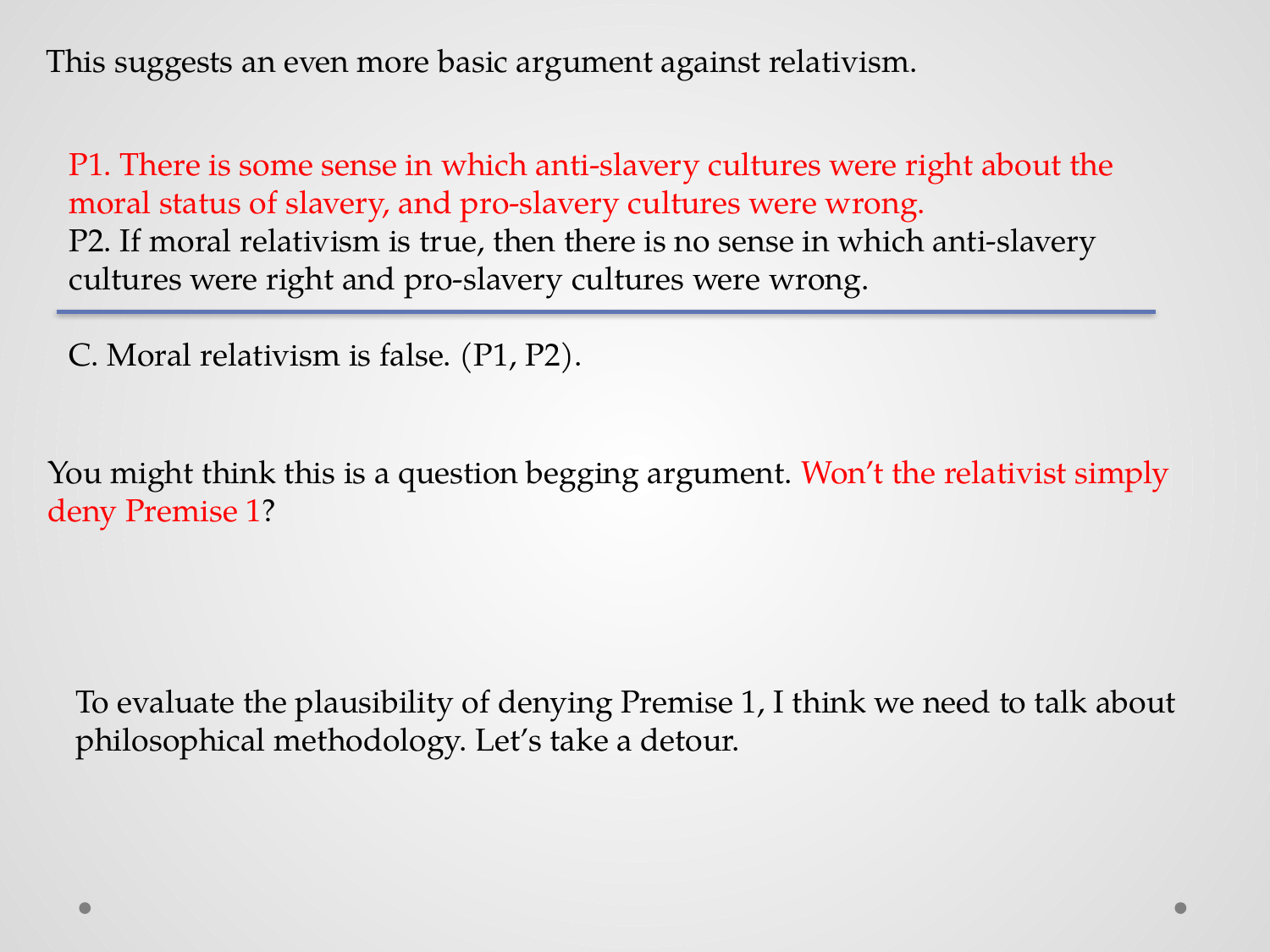

This suggests an even more basic argument against relativism.
P1. There is some sense in which anti-slavery cultures were right about the moral status of slavery, and pro-slavery cultures were wrong.
P2. If moral relativism is true, then there is no sense in which anti-slavery cultures were right and pro-slavery cultures were wrong.

C. Moral relativism is false. (P1, P2).
You might think this is a question begging argument. Won’t the relativist simply deny Premise 1?
To evaluate the plausibility of denying Premise 1, I think we need to talk about philosophical methodology. Let’s take a detour.